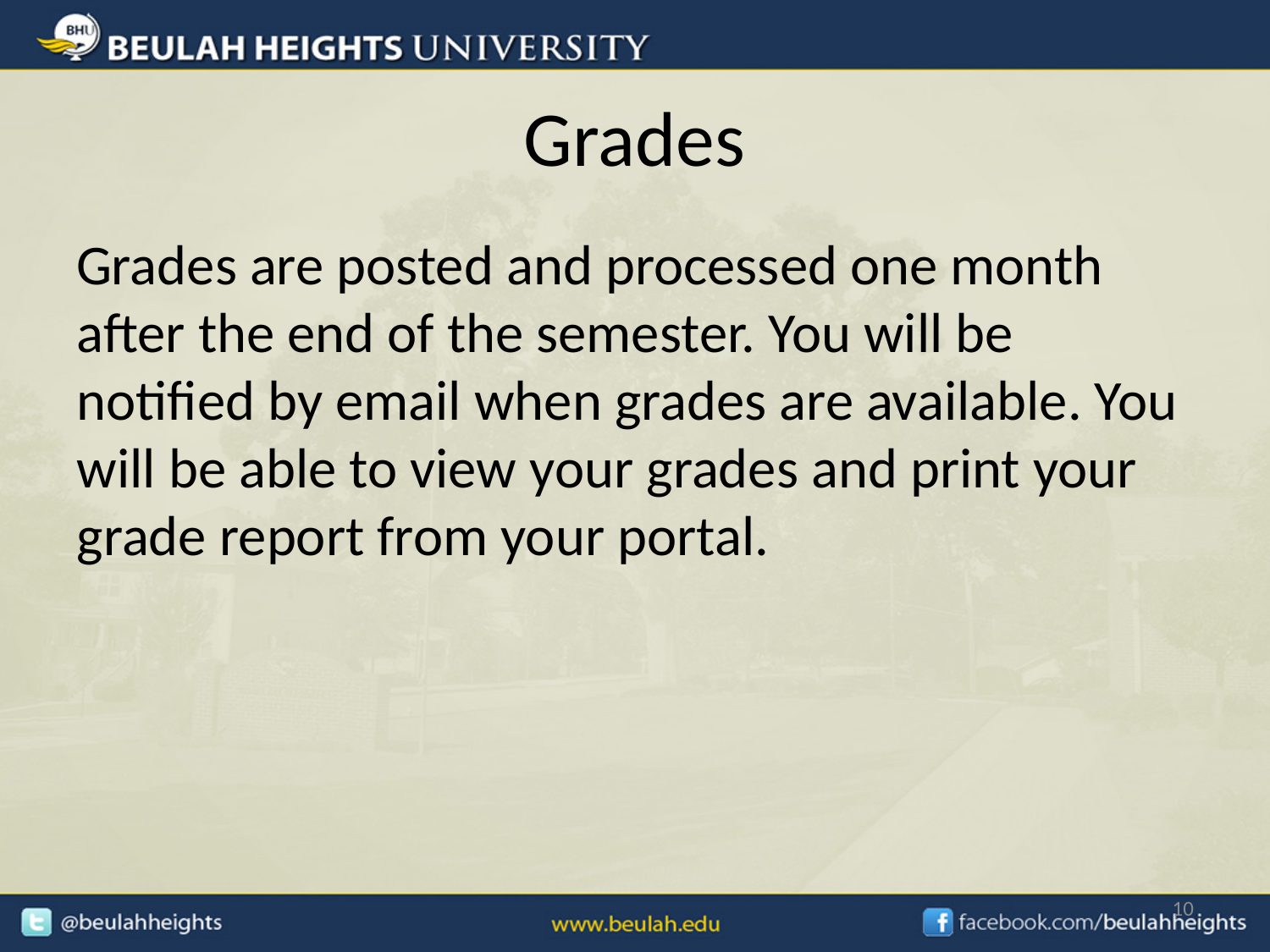

# Grades
Grades are posted and processed one month after the end of the semester. You will be notified by email when grades are available. You will be able to view your grades and print your grade report from your portal.
10